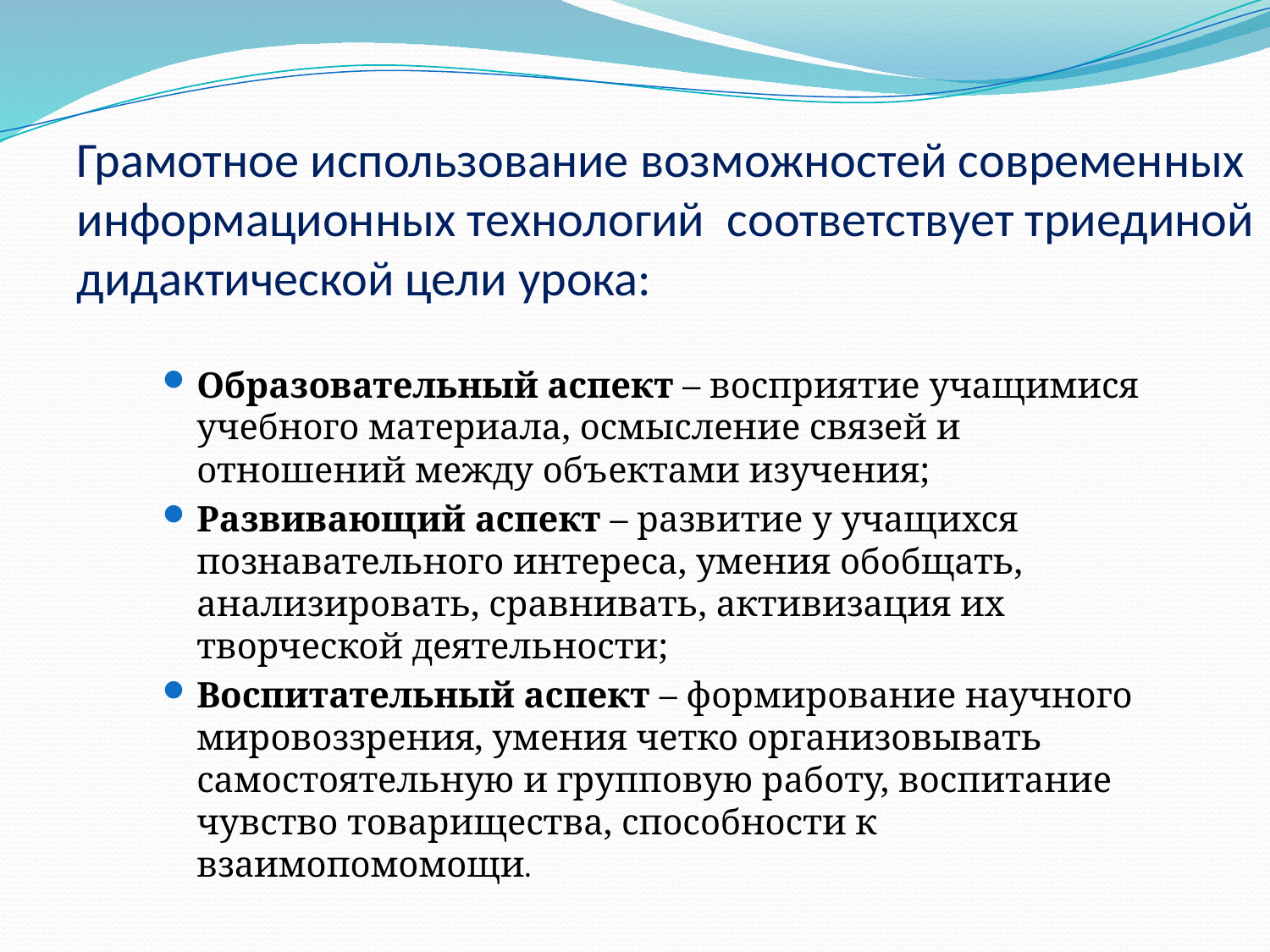

# Грамотное использование возможностей современных информационных технологий  соответствует триединой дидактической цели урока:
Образовательный аспект – восприятие учащимися учебного материала, осмысление связей и отношений между объектами изучения;
Развивающий аспект – развитие у учащихся познавательного интереса, умения обобщать, анализировать, сравнивать, активизация их творческой деятельности;
Воспитательный аспект – формирование научного мировоззрения, умения четко организовывать самостоятельную и групповую работу, воспитание чувство товарищества, способности к взаимопомомощи.